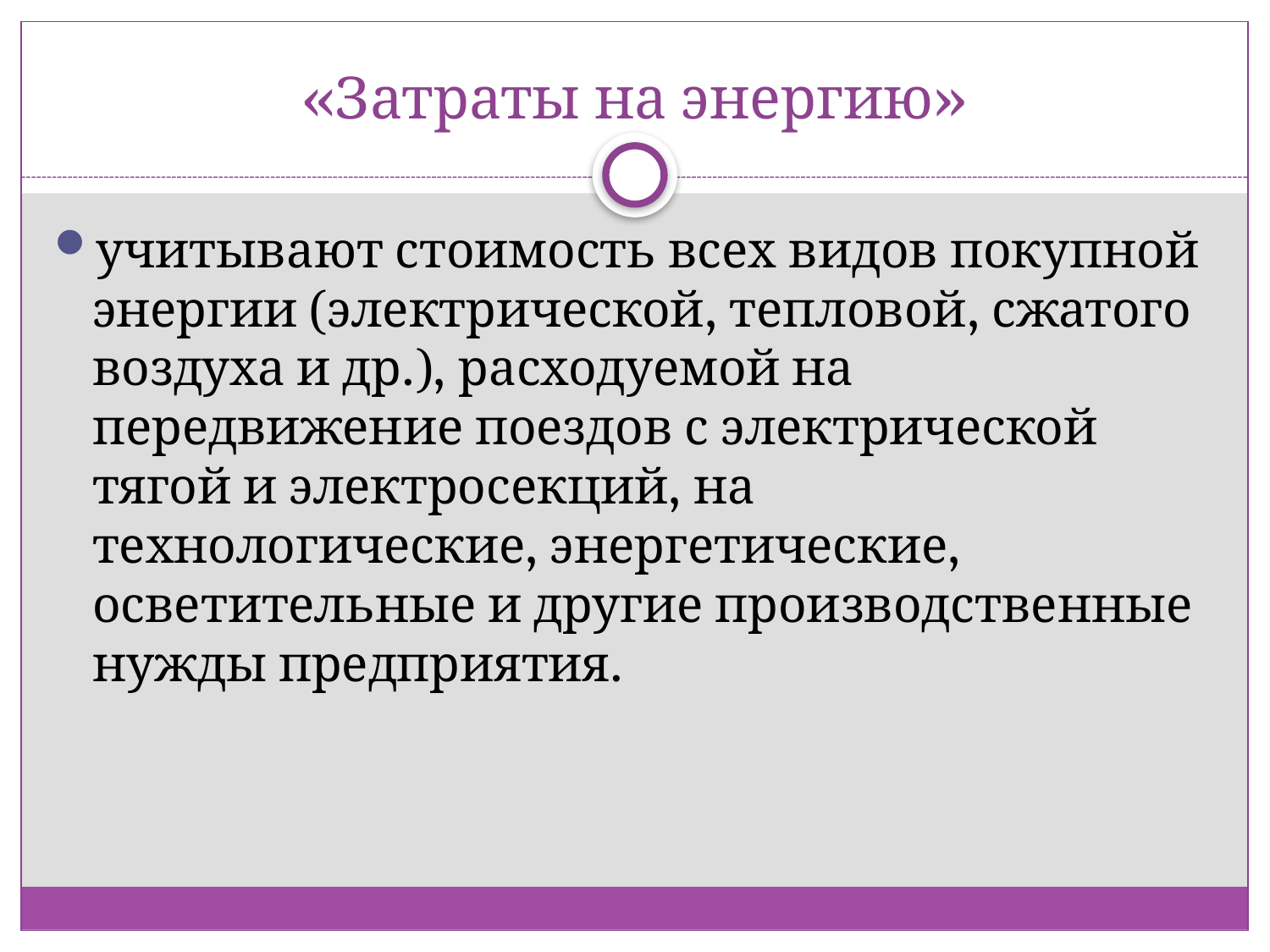

# «Затраты на энергию»
учитывают стоимость всех видов покупной энергии (электрической, тепловой, сжатого воздуха и др.), расходуемой на передвижение поездов с электрической тягой и электросекций, на технологические, энергетические, осветительные и другие производственные нужды предприятия.